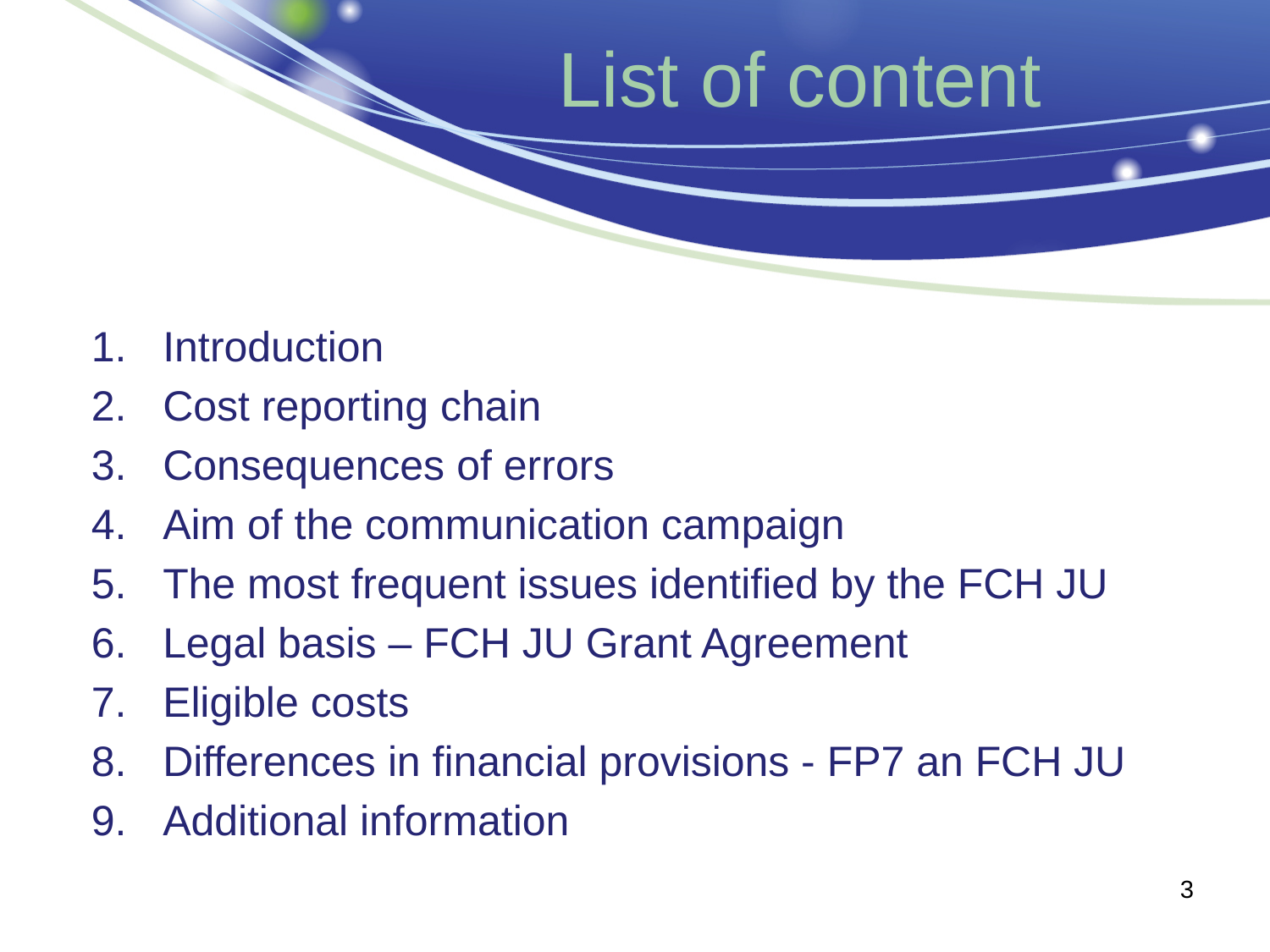

List of content
Introduction
Cost reporting chain
Consequences of errors
Aim of the communication campaign
The most frequent issues identified by the FCH JU
Legal basis – FCH JU Grant Agreement
Eligible costs
Differences in financial provisions - FP7 an FCH JU
Additional information

3